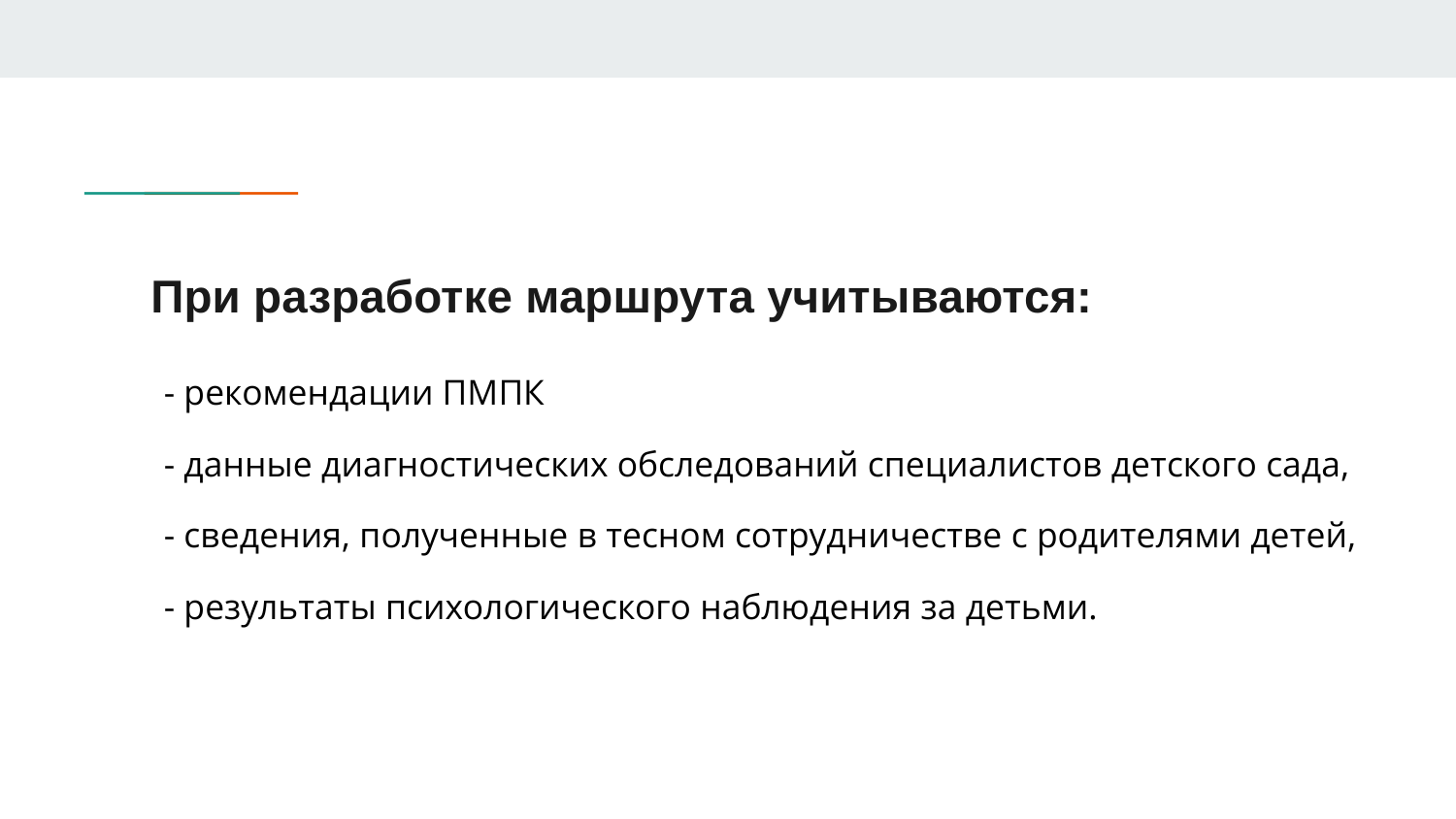

# При разработке маршрута учитываются:
- рекомендации ПМПК
- данные диагностических обследований специалистов детского сада,
- сведения, полученные в тесном сотрудничестве с родителями детей,
- результаты психологического наблюдения за детьми.